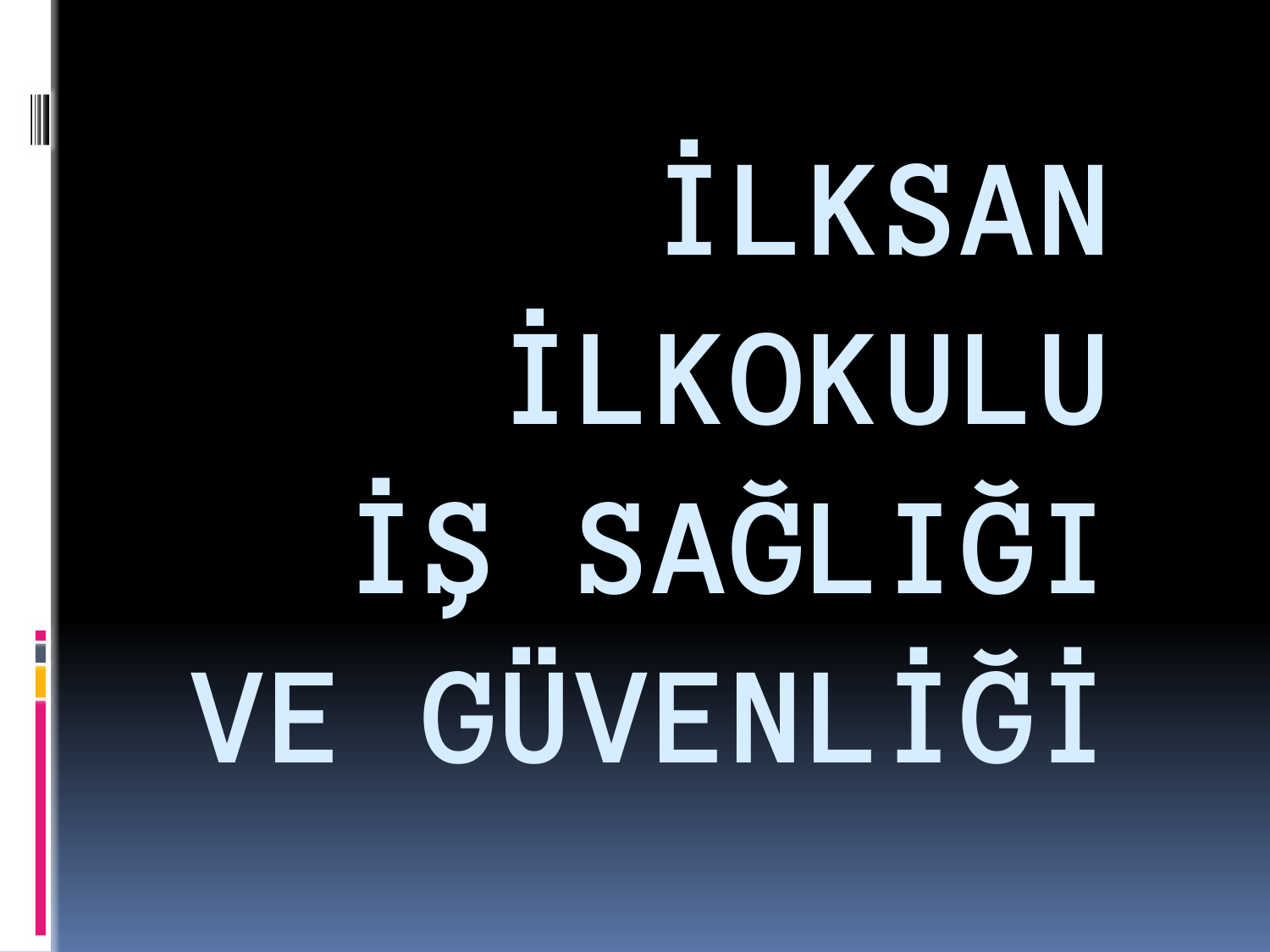

# İLKSAN İLKOKULU İŞ SAĞLIĞI VE GÜVENLİĞİ